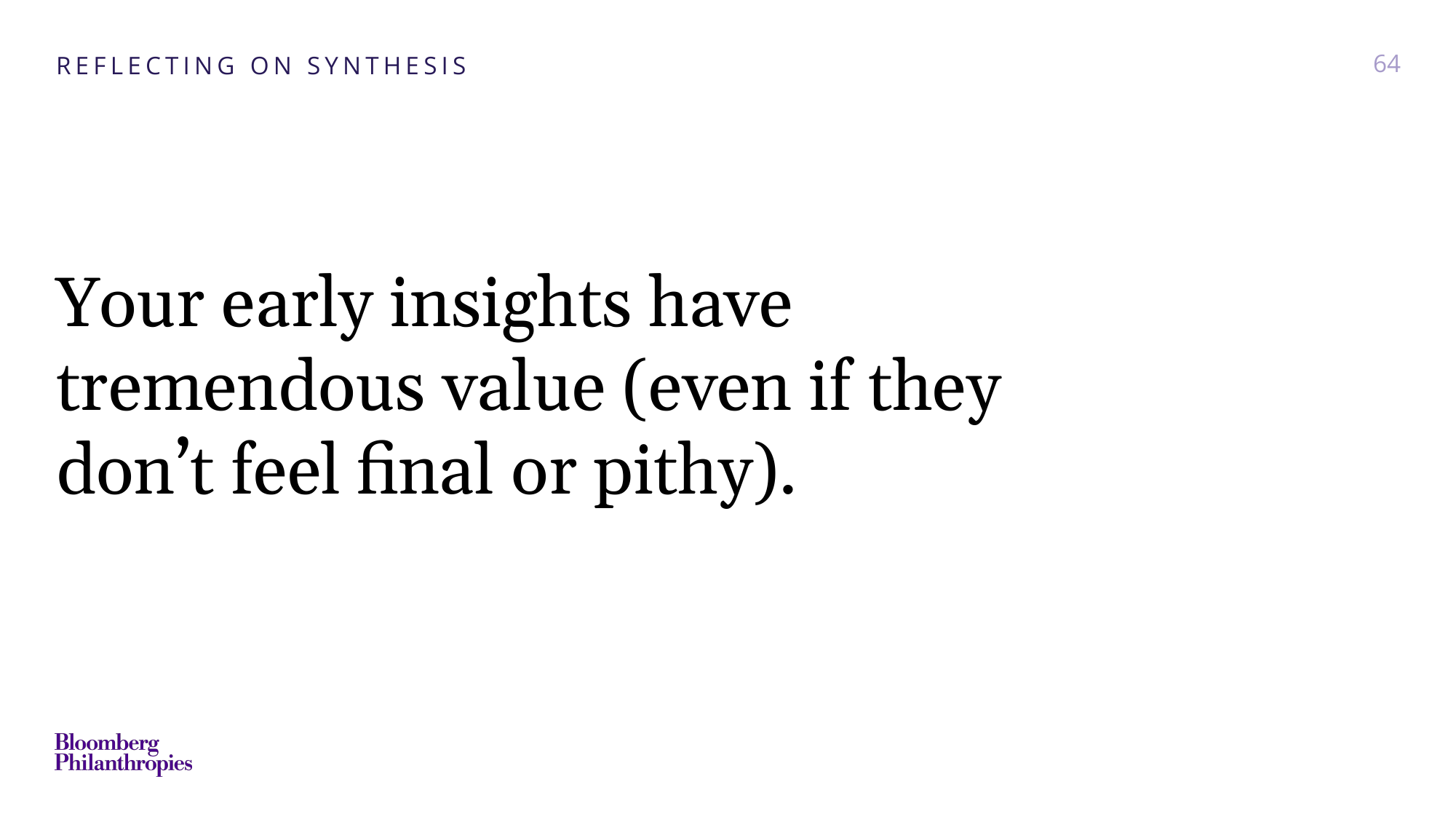

REFLECTING ON SYNTHESIS
64
Your early insights have tremendous value (even if they don’t feel final or pithy).